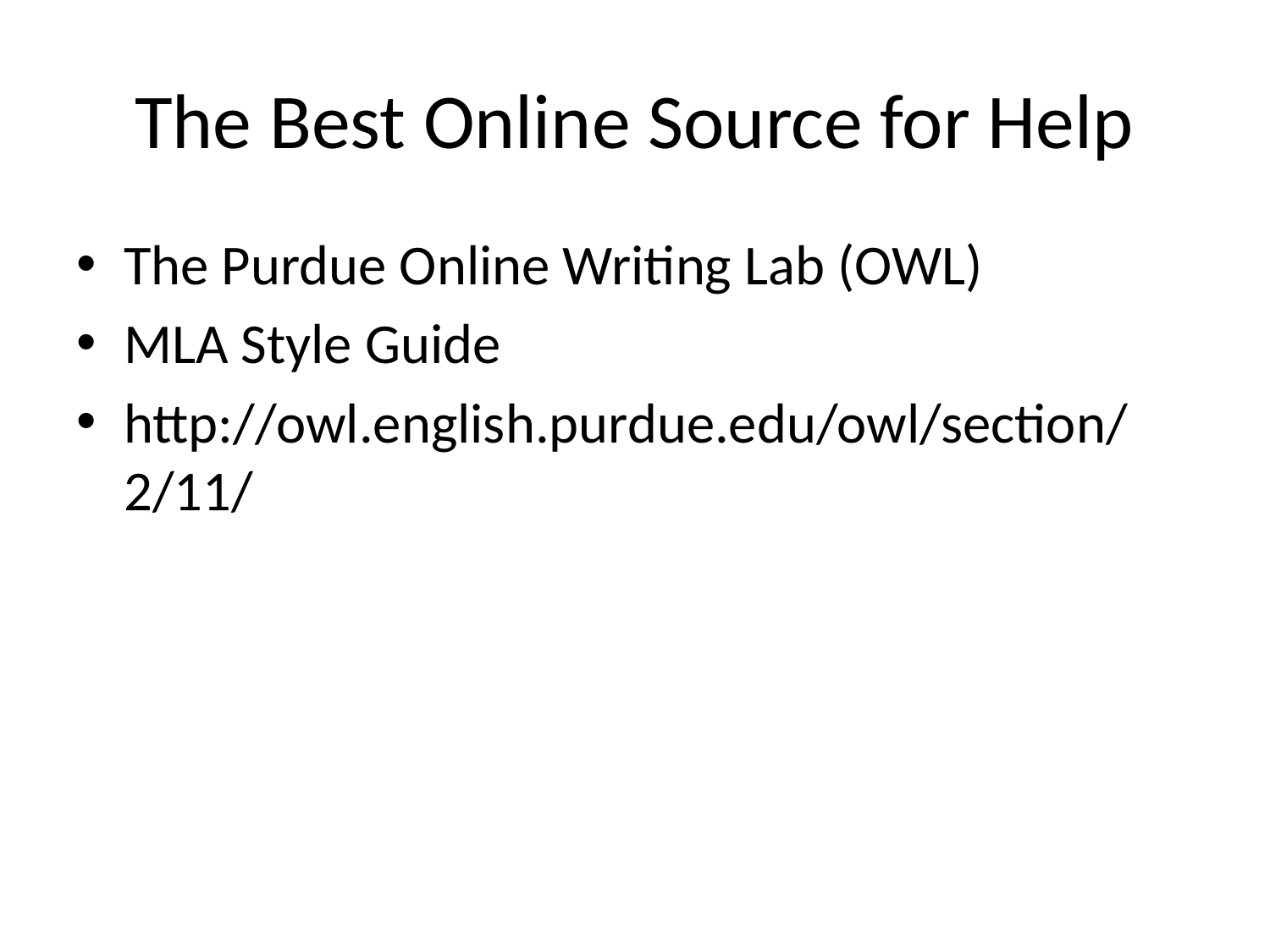

# The Best Online Source for Help
The Purdue Online Writing Lab (OWL)
MLA Style Guide
http://owl.english.purdue.edu/owl/section/2/11/